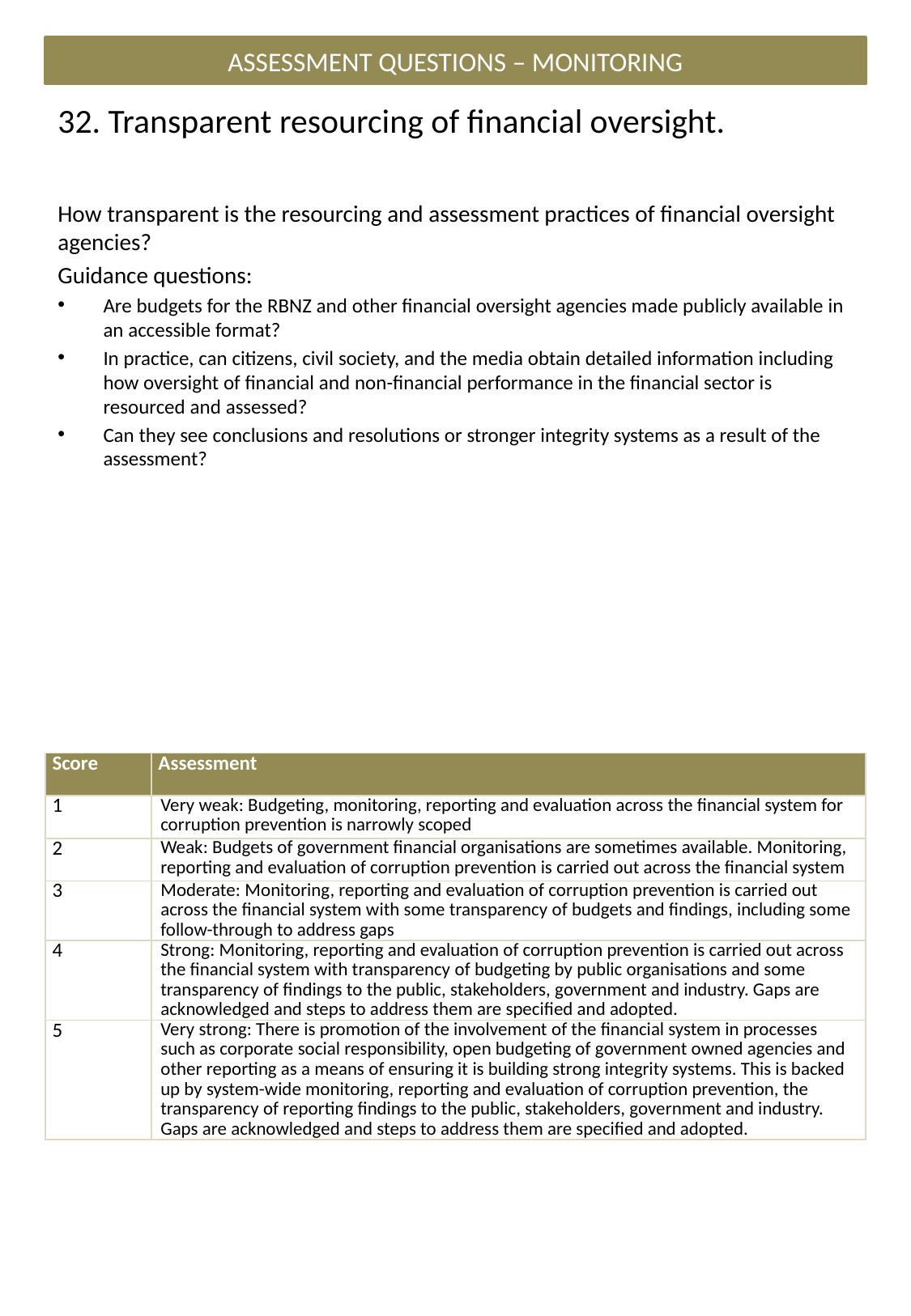

ASSESSMENT QUESTIONS – MONITORING
# 32. Transparent resourcing of financial oversight.
How transparent is the resourcing and assessment practices of financial oversight agencies?
Guidance questions:
Are budgets for the RBNZ and other financial oversight agencies made publicly available in an accessible format?
In practice, can citizens, civil society, and the media obtain detailed information including how oversight of financial and non-financial performance in the financial sector is resourced and assessed?
Can they see conclusions and resolutions or stronger integrity systems as a result of the assessment?
| Score | Assessment |
| --- | --- |
| 1 | Very weak: Budgeting, monitoring, reporting and evaluation across the financial system for corruption prevention is narrowly scoped |
| 2 | Weak: Budgets of government financial organisations are sometimes available. Monitoring, reporting and evaluation of corruption prevention is carried out across the financial system |
| 3 | Moderate: Monitoring, reporting and evaluation of corruption prevention is carried out across the financial system with some transparency of budgets and findings, including some follow-through to address gaps |
| 4 | Strong: Monitoring, reporting and evaluation of corruption prevention is carried out across the financial system with transparency of budgeting by public organisations and some transparency of findings to the public, stakeholders, government and industry. Gaps are acknowledged and steps to address them are specified and adopted. |
| 5 | Very strong: There is promotion of the involvement of the financial system in processes such as corporate social responsibility, open budgeting of government owned agencies and other reporting as a means of ensuring it is building strong integrity systems. This is backed up by system-wide monitoring, reporting and evaluation of corruption prevention, the transparency of reporting findings to the public, stakeholders, government and industry. Gaps are acknowledged and steps to address them are specified and adopted. |